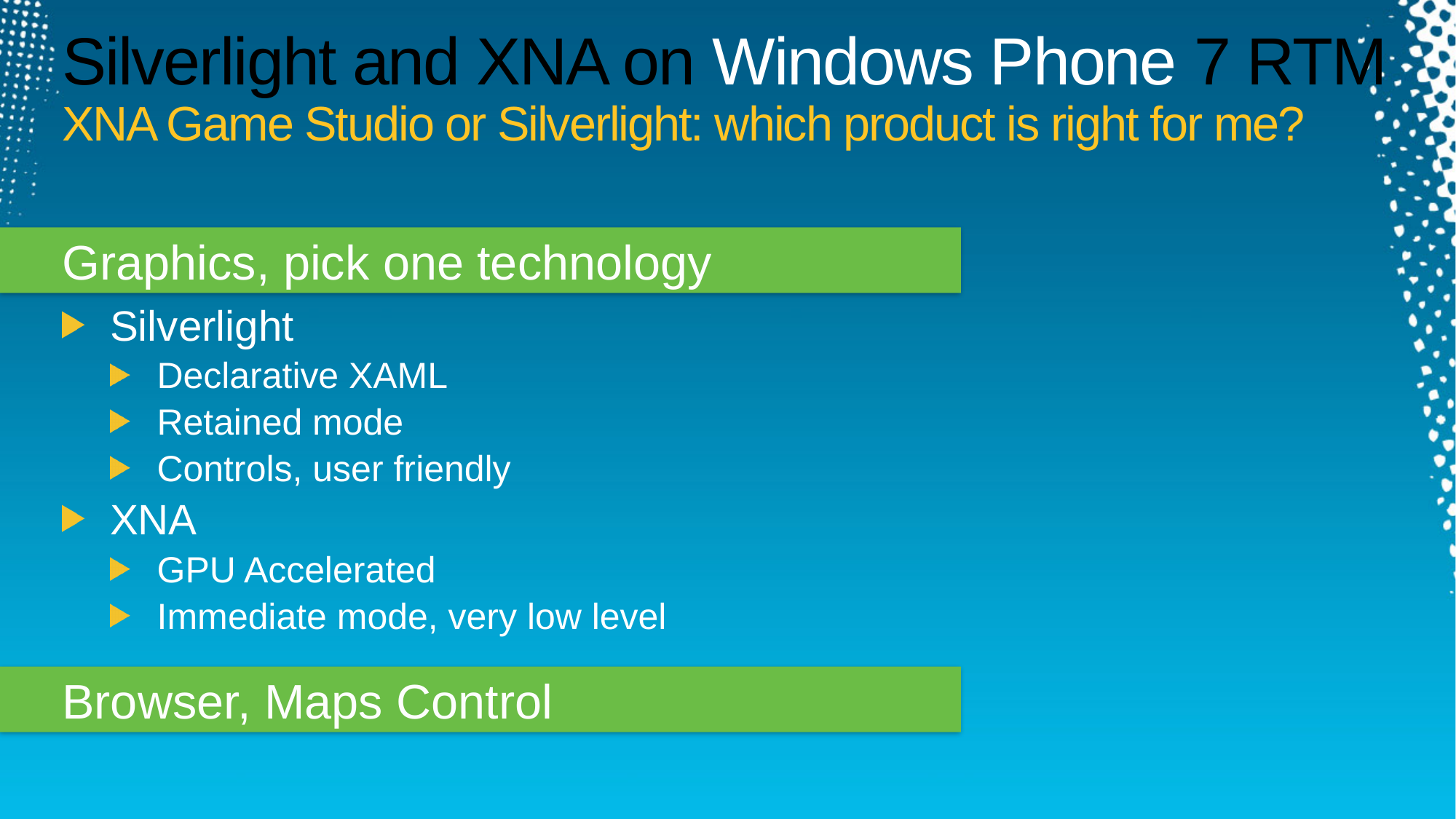

# Silverlight and XNA on Windows Phone 7 RTM XNA Game Studio or Silverlight: which product is right for me?
Graphics, pick one technology
Silverlight
Declarative XAML
Retained mode
Controls, user friendly
XNA
GPU Accelerated
Immediate mode, very low level
Browser, Maps Control